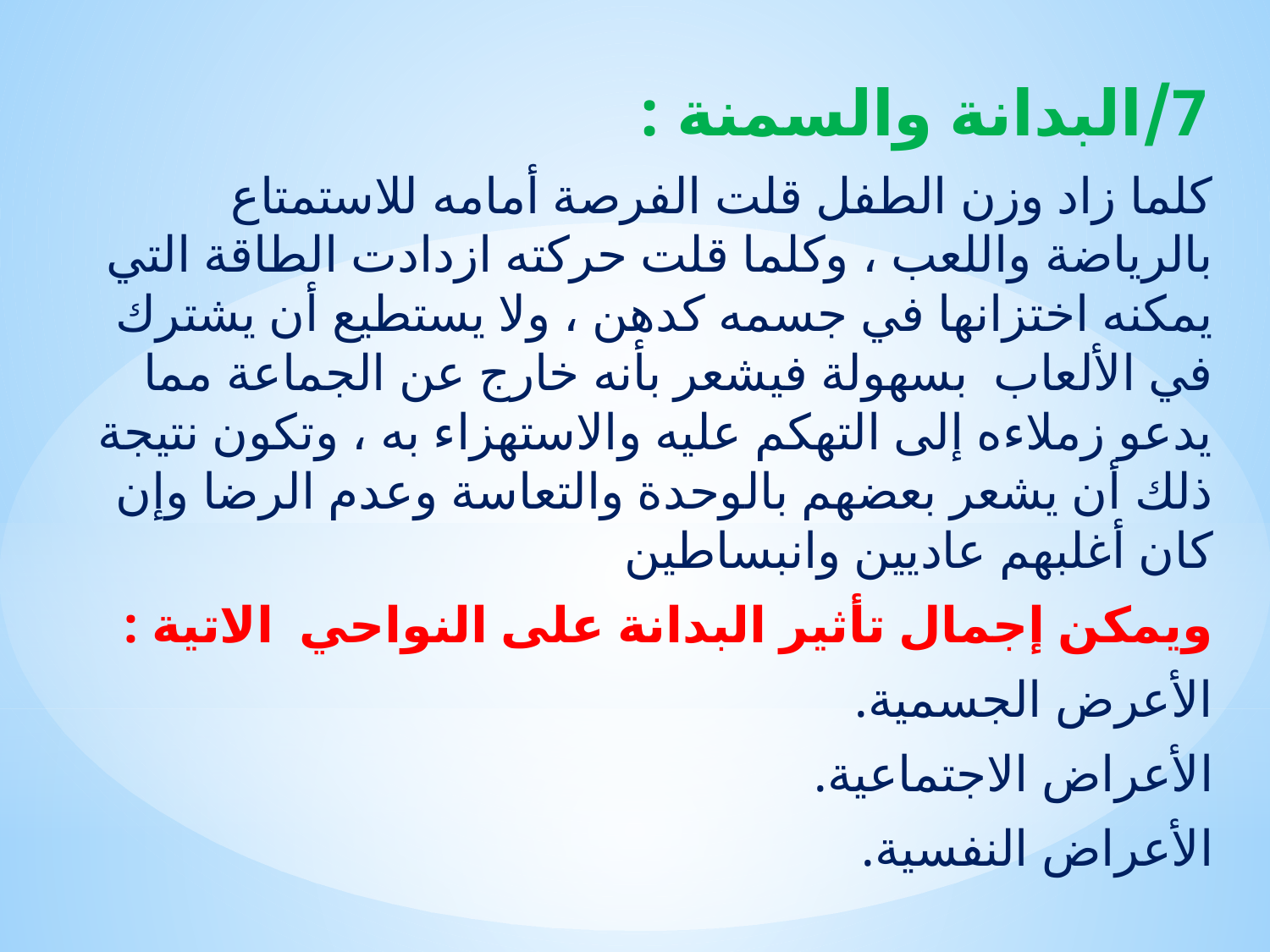

7/البدانة والسمنة :
كلما زاد وزن الطفل قلت الفرصة أمامه للاستمتاع بالرياضة واللعب ، وكلما قلت حركته ازدادت الطاقة التي يمكنه اختزانها في جسمه كدهن ، ولا يستطيع أن يشترك في الألعاب  بسهولة فيشعر بأنه خارج عن الجماعة مما يدعو زملاءه إلى التهكم عليه والاستهزاء به ، وتكون نتيجة ذلك أن يشعر بعضهم بالوحدة والتعاسة وعدم الرضا وإن كان أغلبهم عاديين وانبساطين
ويمكن إجمال تأثير البدانة على النواحي  الاتية :
الأعرض الجسمية.
الأعراض الاجتماعية.
الأعراض النفسية.